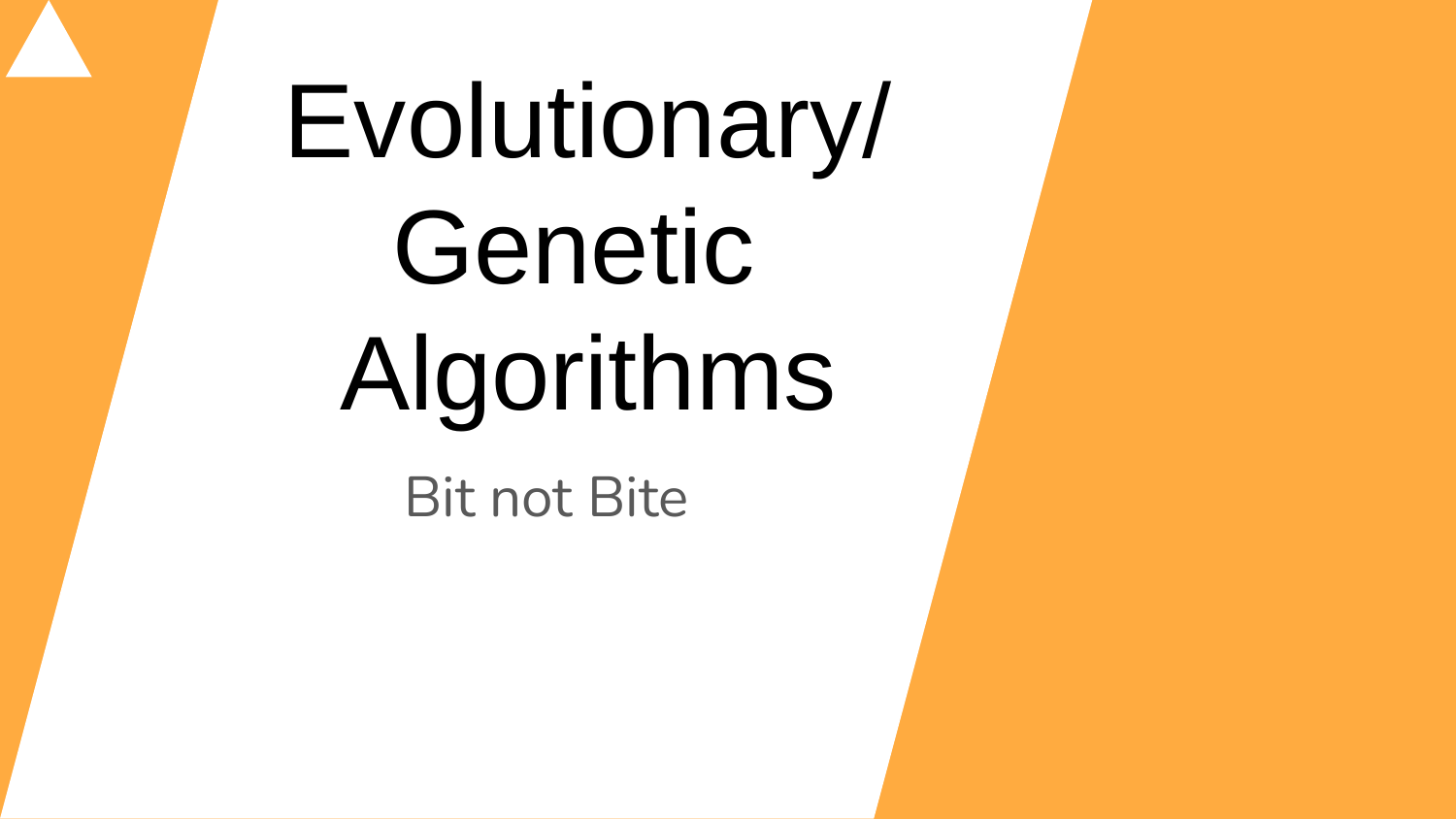

# Evolutionary/
Genetic
Algorithms
Bit not Bite